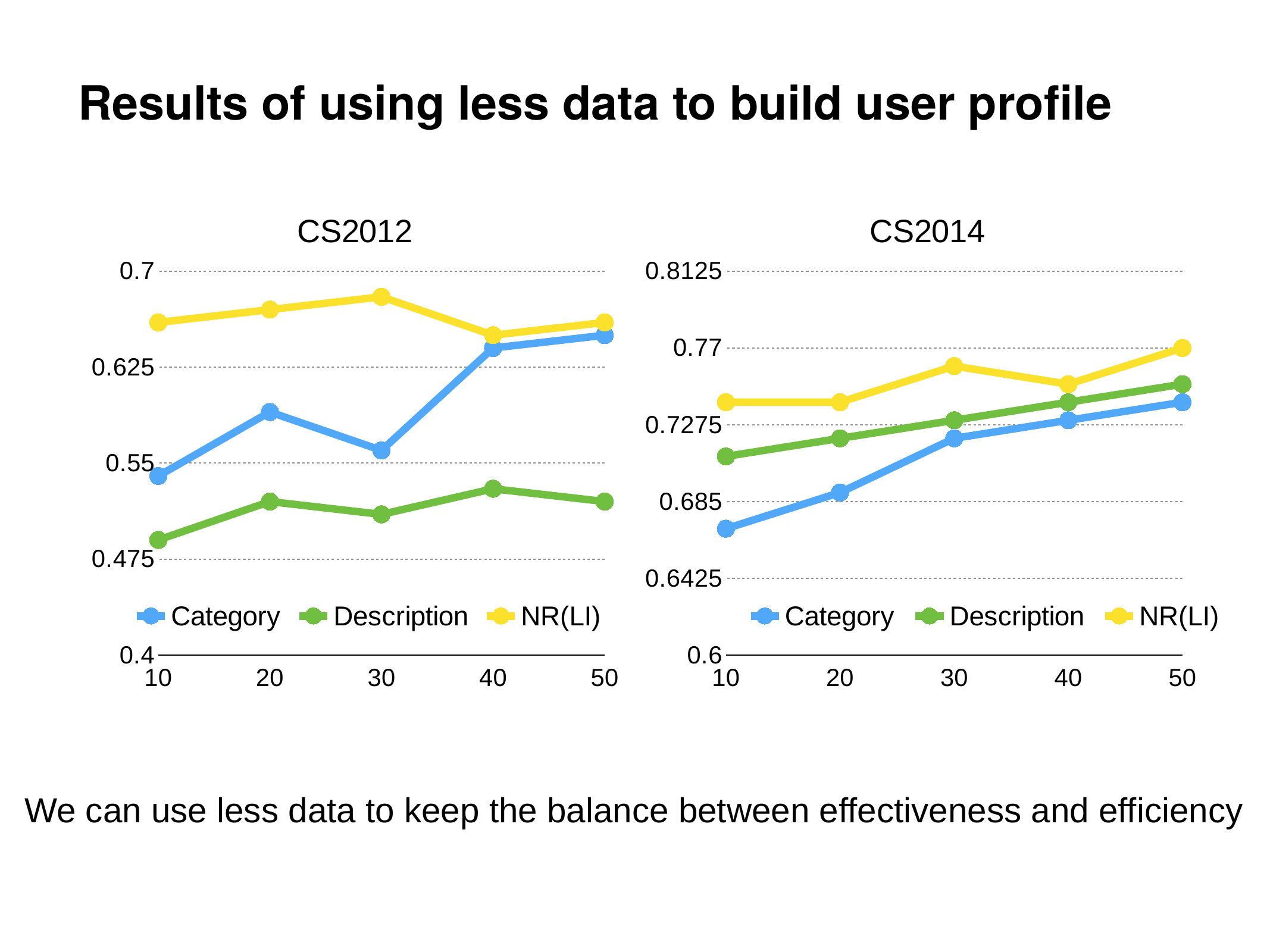

# Results of using less data to build user profile

### Chart: CS2012

| Category | Category | Description | NR(LI) |
|---|---|---|---|
| 10 | 0.54 | 0.49 | 0.66 |
| 20 | 0.59 | 0.52 | 0.67 |
| 30 | 0.56 | 0.51 | 0.68 |
| 40 | 0.64 | 0.53 | 0.65 |
| 50 | 0.65 | 0.52 | 0.66 |

### Chart: CS2014

| Category | Category | Description | NR(LI) |
|---|---|---|---|
| 10 | 0.67 | 0.71 | 0.74 |
| 20 | 0.69 | 0.72 | 0.74 |
| 30 | 0.72 | 0.73 | 0.76 |
| 40 | 0.73 | 0.74 | 0.75 |
| 50 | 0.74 | 0.75 | 0.77 |
We can use less data to keep the balance between effectiveness and efficiency
196